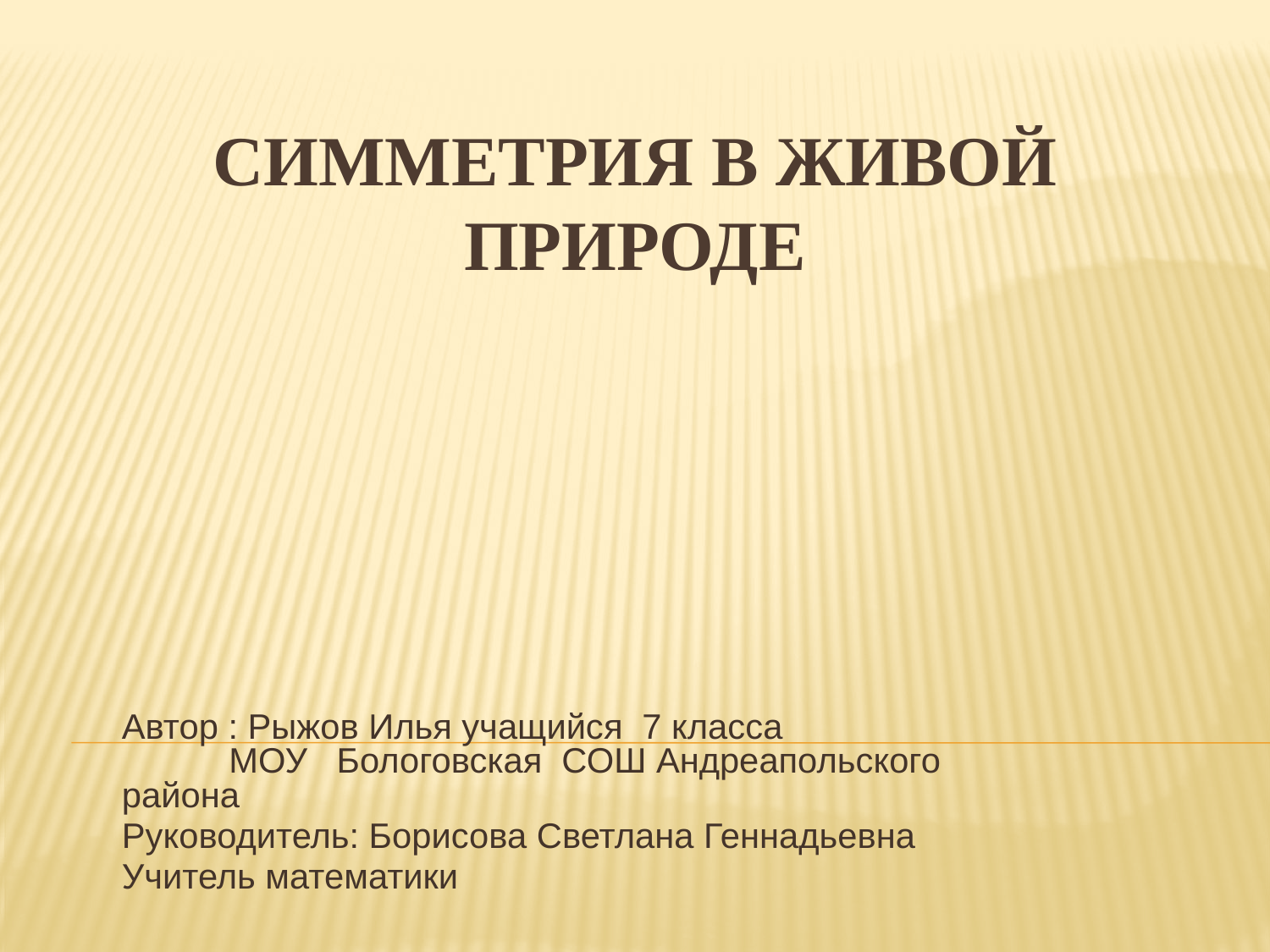

# Симметрия в живой природе
Автор : Рыжов Илья учащийся  7 класса                                     МОУ   Бологовская  СОШ Андреапольского района
Руководитель: Борисова Светлана Геннадьевна
Учитель математики